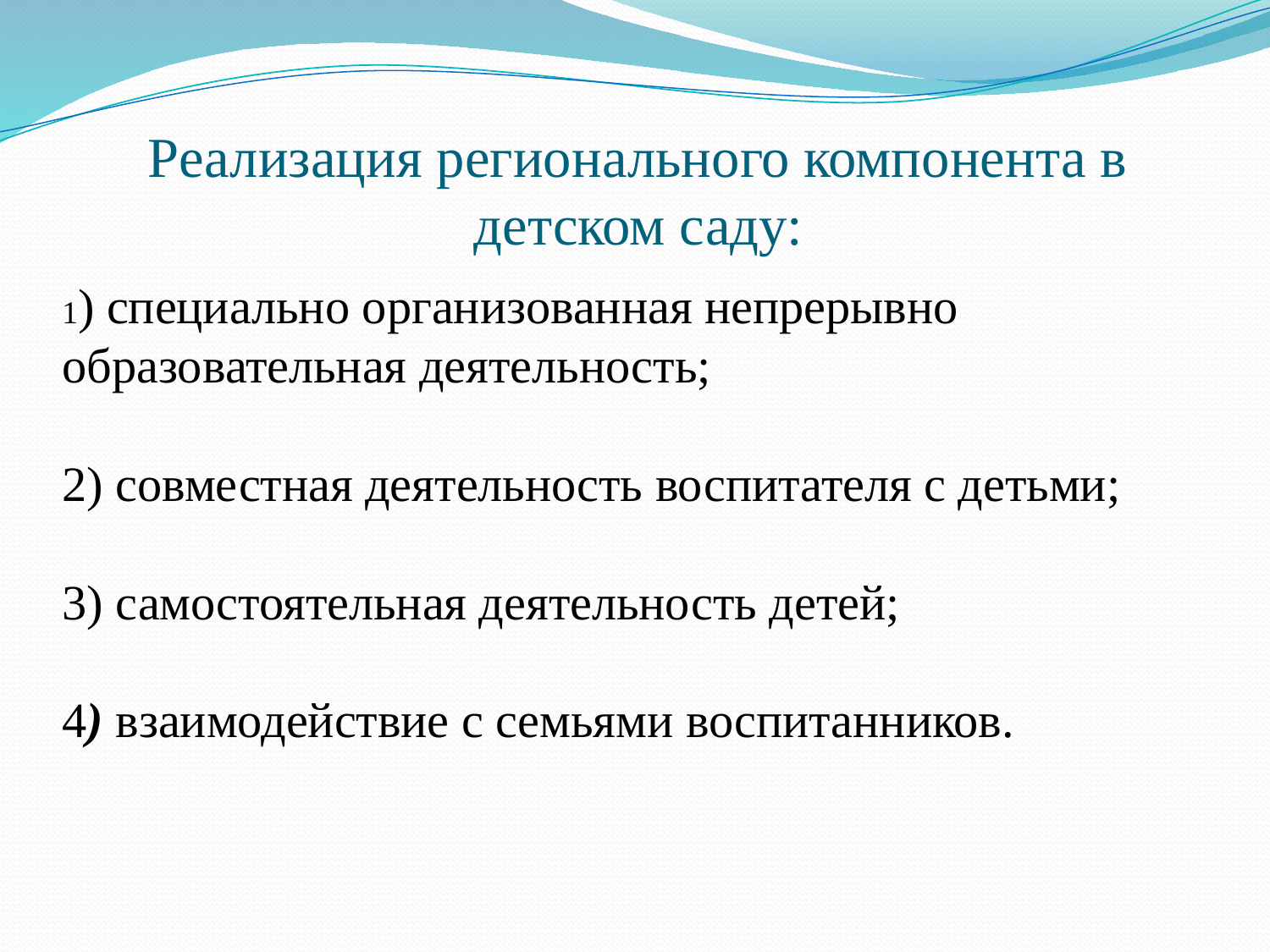

# Реализация регионального компонента в детском саду:
1) специально организованная непрерывно образовательная деятельность;

2) совместная деятельность воспитателя с детьми;

3) самостоятельная деятельность детей;

4) взаимодействие с семьями воспитанников.